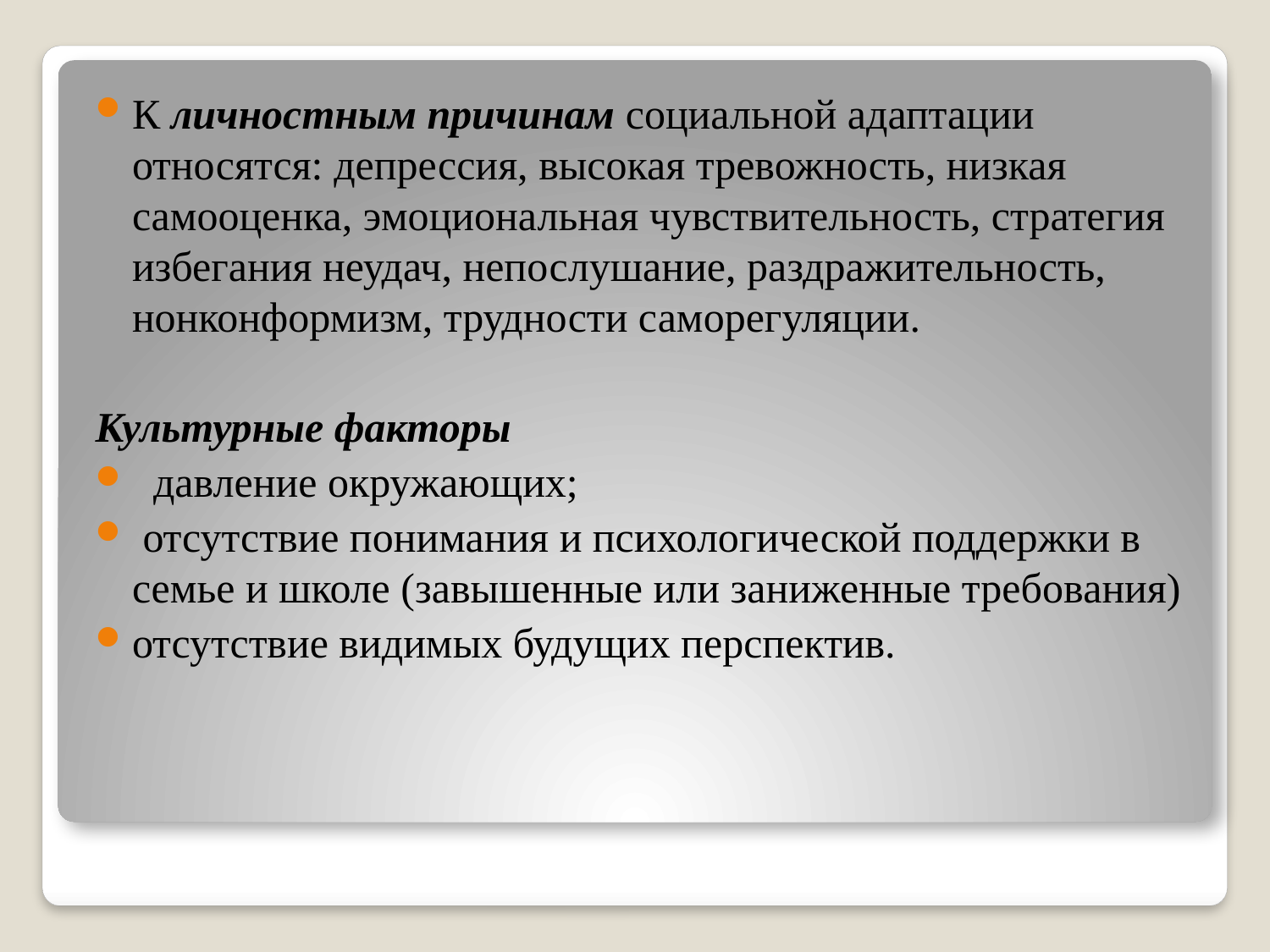

К личностным причинам социальной адаптации относятся: депрессия, высокая тревожность, низкая самооценка, эмоциональная чувствительность, стратегия избегания неудач, непослушание, раздражительность, нонконформизм, трудности саморегуляции.

Культурные факторы
  давление окружающих;
 отсутствие понимания и психологической поддержки в семье и школе (завышенные или заниженные требования)
отсутствие видимых будущих перспектив.

#